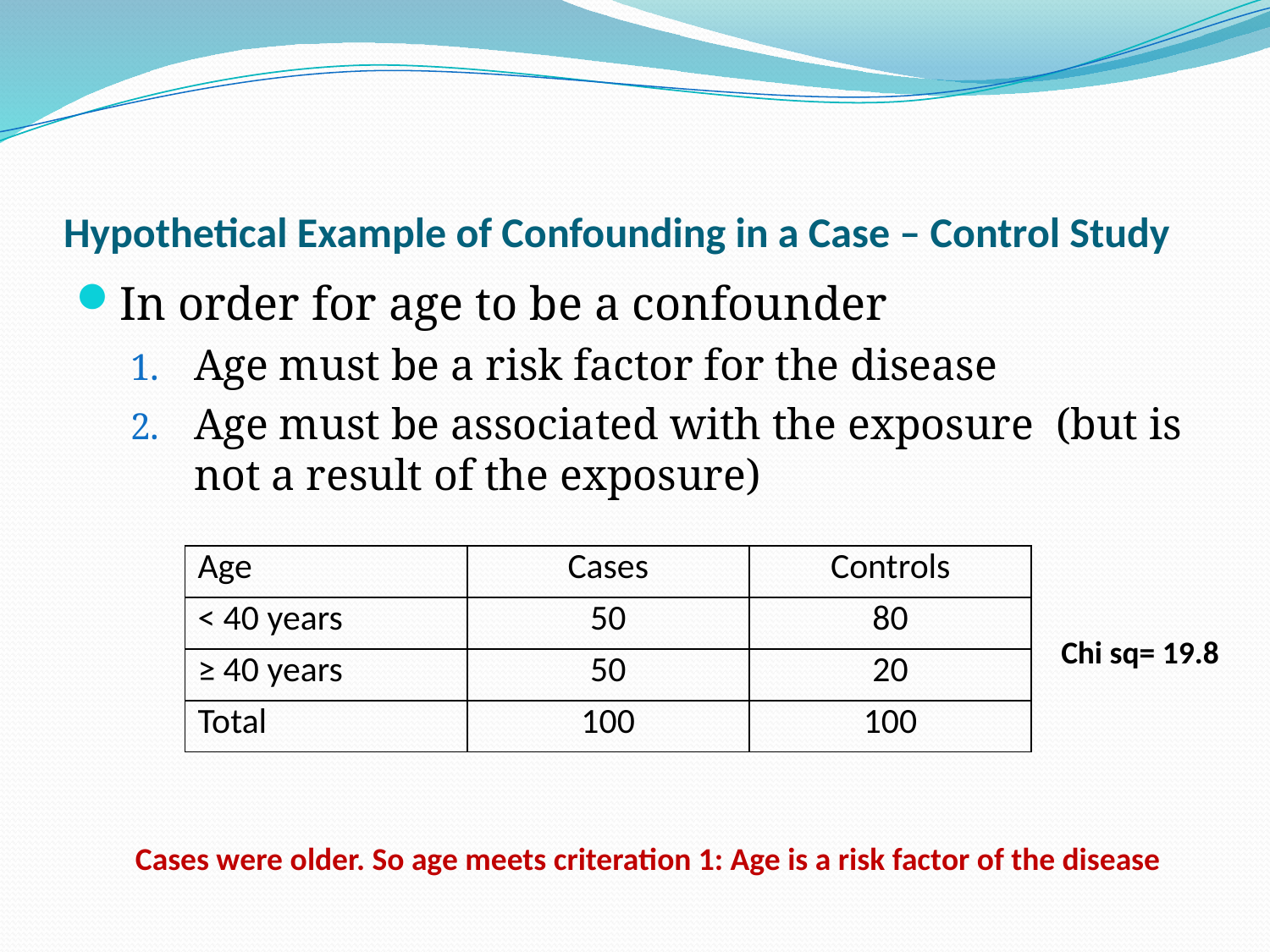

# Hypothetical Example of Confounding in a Case – Control Study
In order for age to be a confounder
Age must be a risk factor for the disease
Age must be associated with the exposure  (but is not a result of the exposure)

| Age | Cases | Controls |
| --- | --- | --- |
| < 40 years | 50 | 80 |
| ≥ 40 years | 50 | 20 |
| Total | 100 | 100 |
Chi sq= 19.8
Cases were older. So age meets criteration 1: Age is a risk factor of the disease